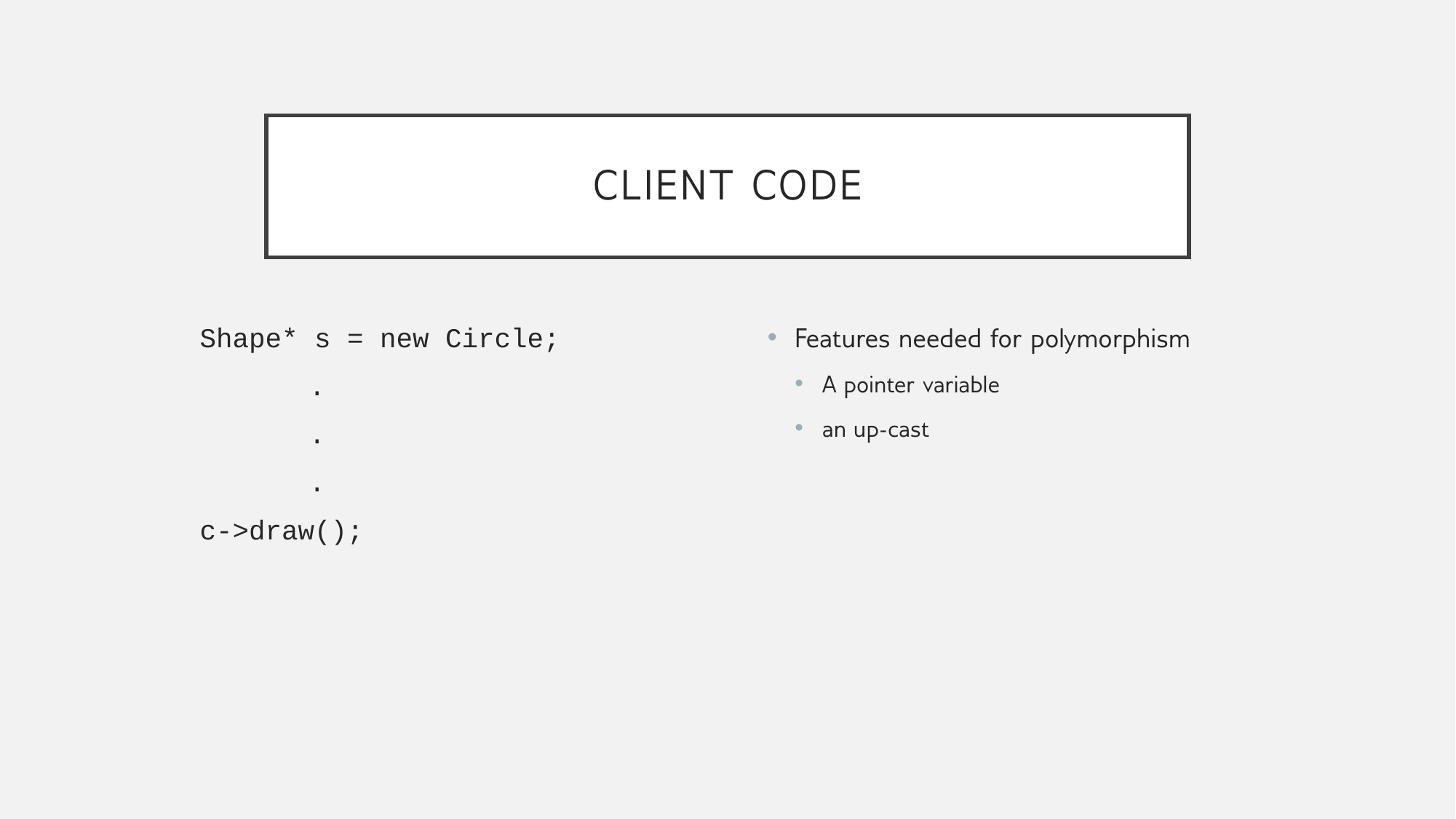

# Client Code
Shape* s = new Circle;
	.
	.
	.
c->draw();
Features needed for polymorphism
A pointer variable
an up-cast